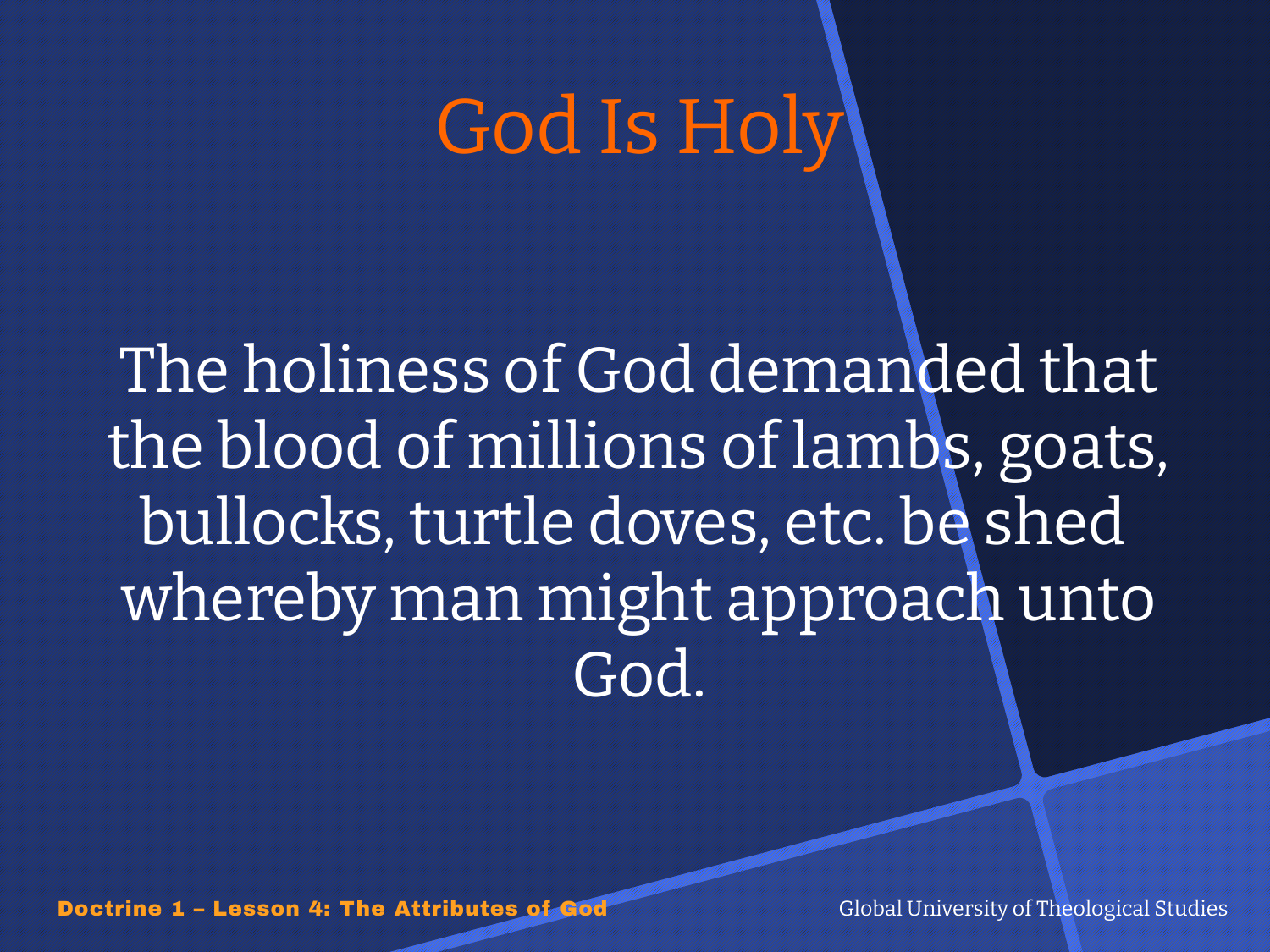

God Is Holy
The holiness of God demanded that the blood of millions of lambs, goats, bullocks, turtle doves, etc. be shed  whereby man might approach unto God.
Doctrine 1 – Lesson 4: The Attributes of God                             Global University of Theological Studies